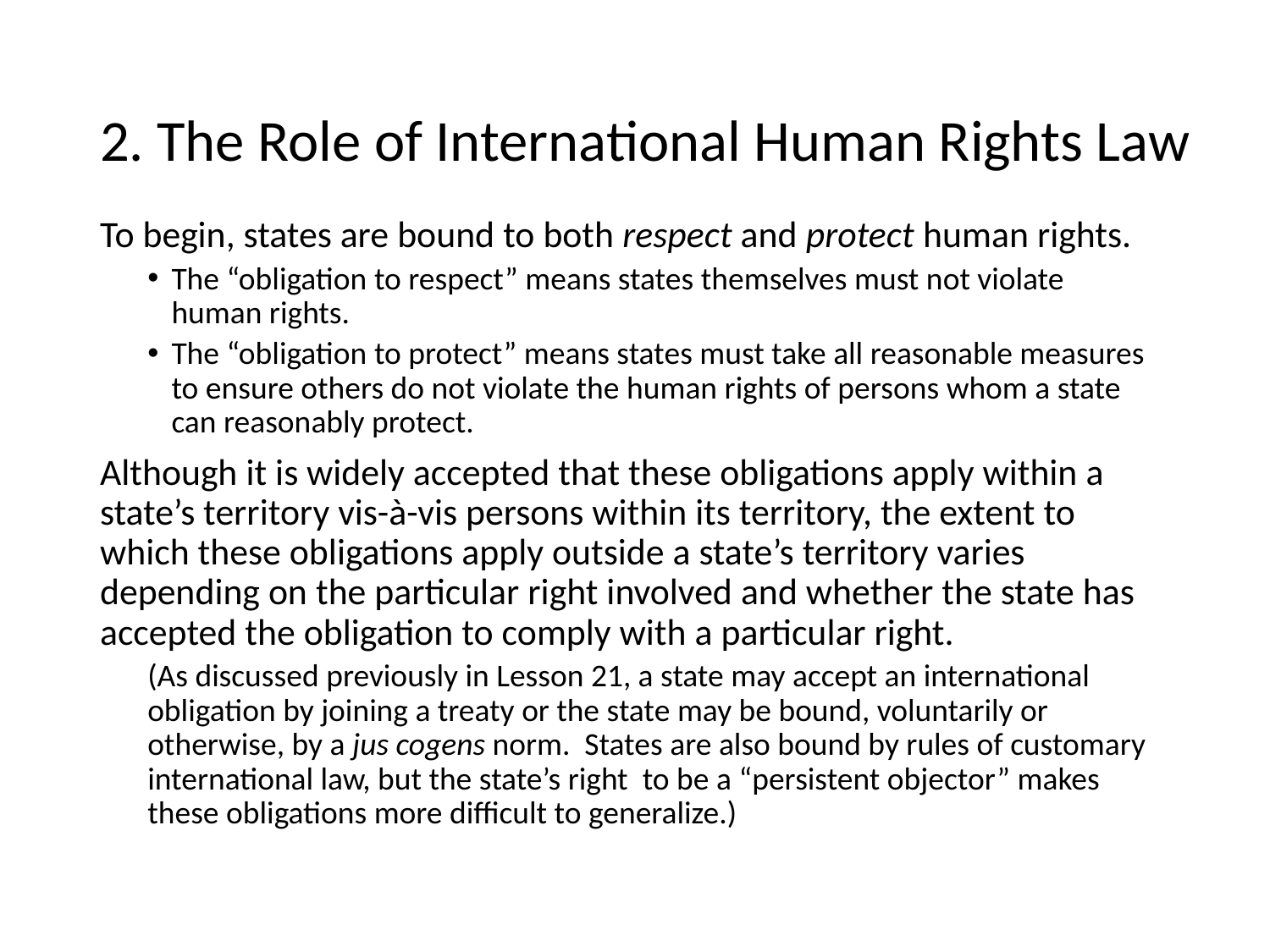

# 2. The Role of International Human Rights Law
To begin, states are bound to both respect and protect human rights.
The “obligation to respect” means states themselves must not violate human rights.
The “obligation to protect” means states must take all reasonable measures to ensure others do not violate the human rights of persons whom a state can reasonably protect.
Although it is widely accepted that these obligations apply within a state’s territory vis-à-vis persons within its territory, the extent to which these obligations apply outside a state’s territory varies depending on the particular right involved and whether the state has accepted the obligation to comply with a particular right.
(As discussed previously in Lesson 21, a state may accept an international obligation by joining a treaty or the state may be bound, voluntarily or otherwise, by a jus cogens norm.  States are also bound by rules of customary international law, but the state’s right  to be a “persistent objector” makes these obligations more difficult to generalize.)